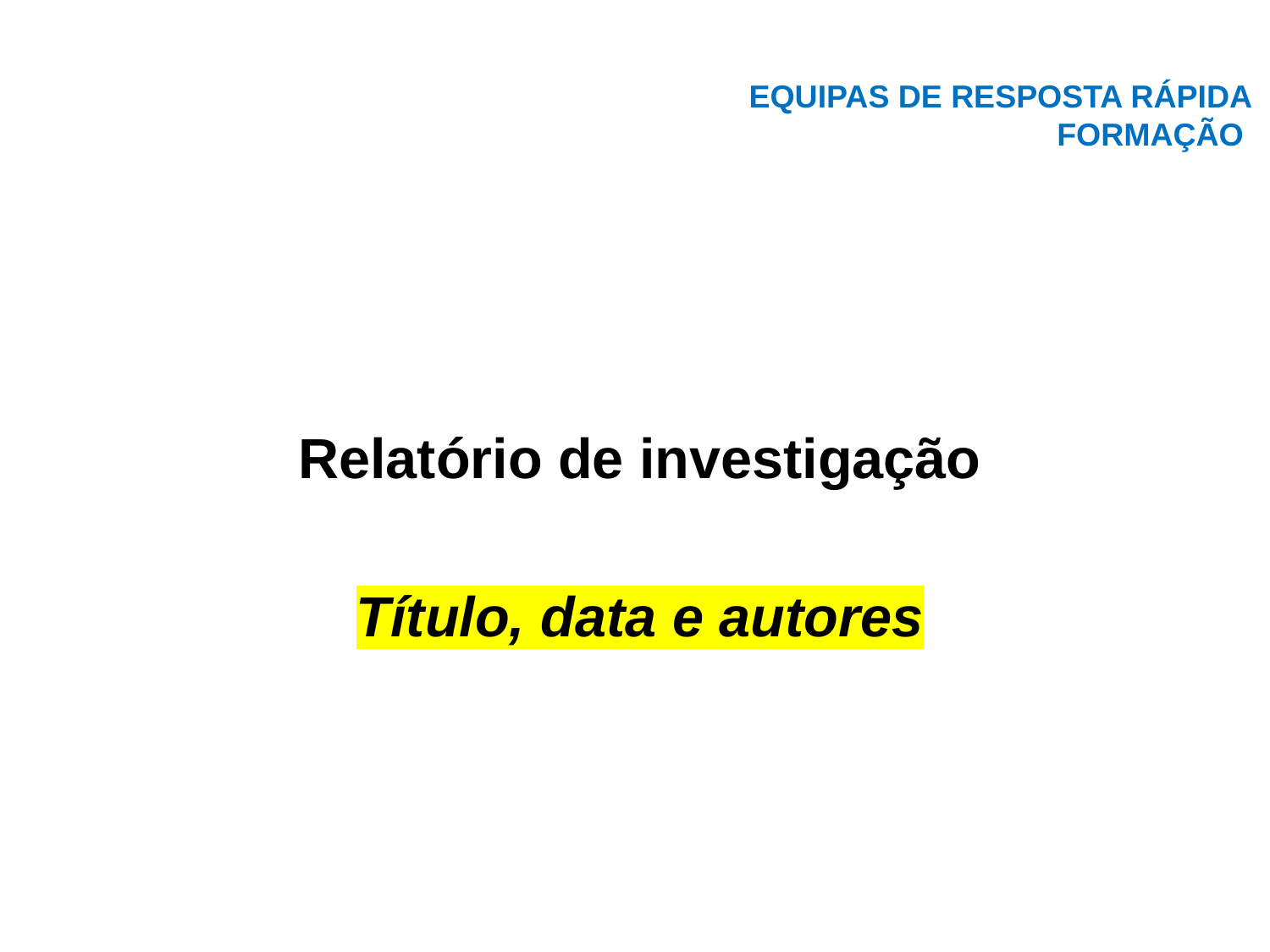

# EQUIPAS DE RESPOSTA RÁPIDA FORMAÇÃO
Relatório de investigação

Título, data e autores